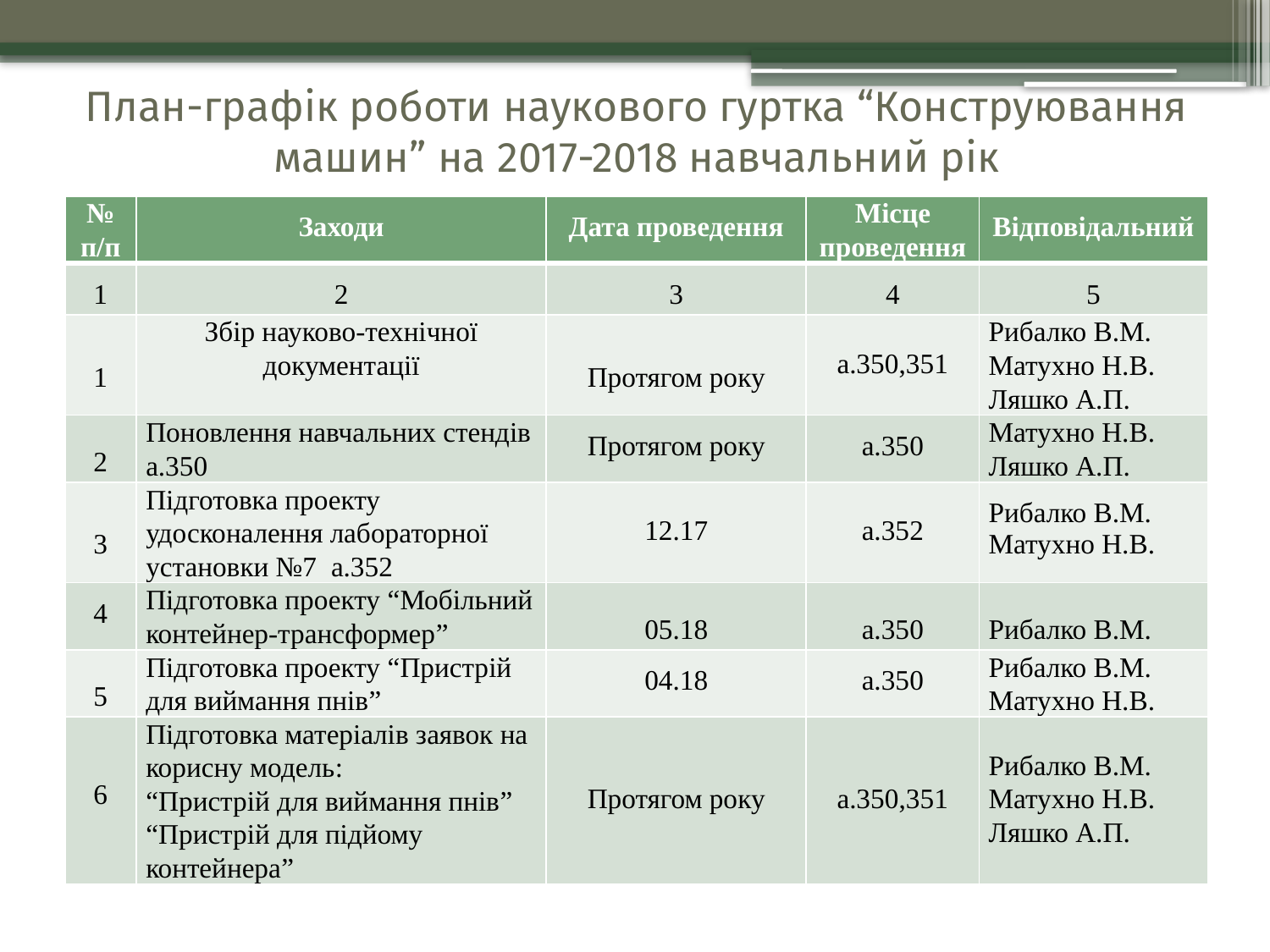

# План-графік роботи наукового гуртка “Конструювання машин” на 2017-2018 навчальний рік
| № п/п | Заходи | Дата проведення | Місце проведення | Відповідальний |
| --- | --- | --- | --- | --- |
| 1 | 2 | 3 | 4 | 5 |
| 1 | Збір науково-технічної документації | Протягом року | а.350,351 | Рибалко В.М. Матухно Н.В. Ляшко А.П. |
| 2 | Поновлення навчальних стендів а.350 | Протягом року | а.350 | Матухно Н.В. Ляшко А.П. |
| 3 | Підготовка проекту удосконалення лабораторної установки №7 а.352 | 12.17 | а.352 | Рибалко В.М. Матухно Н.В. |
| 4 | Підготовка проекту “Мобільний контейнер-трансформер” | 05.18 | а.350 | Рибалко В.М. |
| 5 | Підготовка проекту “Пристрій для виймання пнів” | 04.18 | а.350 | Рибалко В.М. Матухно Н.В. |
| 6 | Підготовка матеріалів заявок на корисну модель: “Пристрій для виймання пнів” “Пристрій для підйому контейнера” | Протягом року | а.350,351­ | Рибалко В.М. Матухно Н.В. Ляшко А.П. |